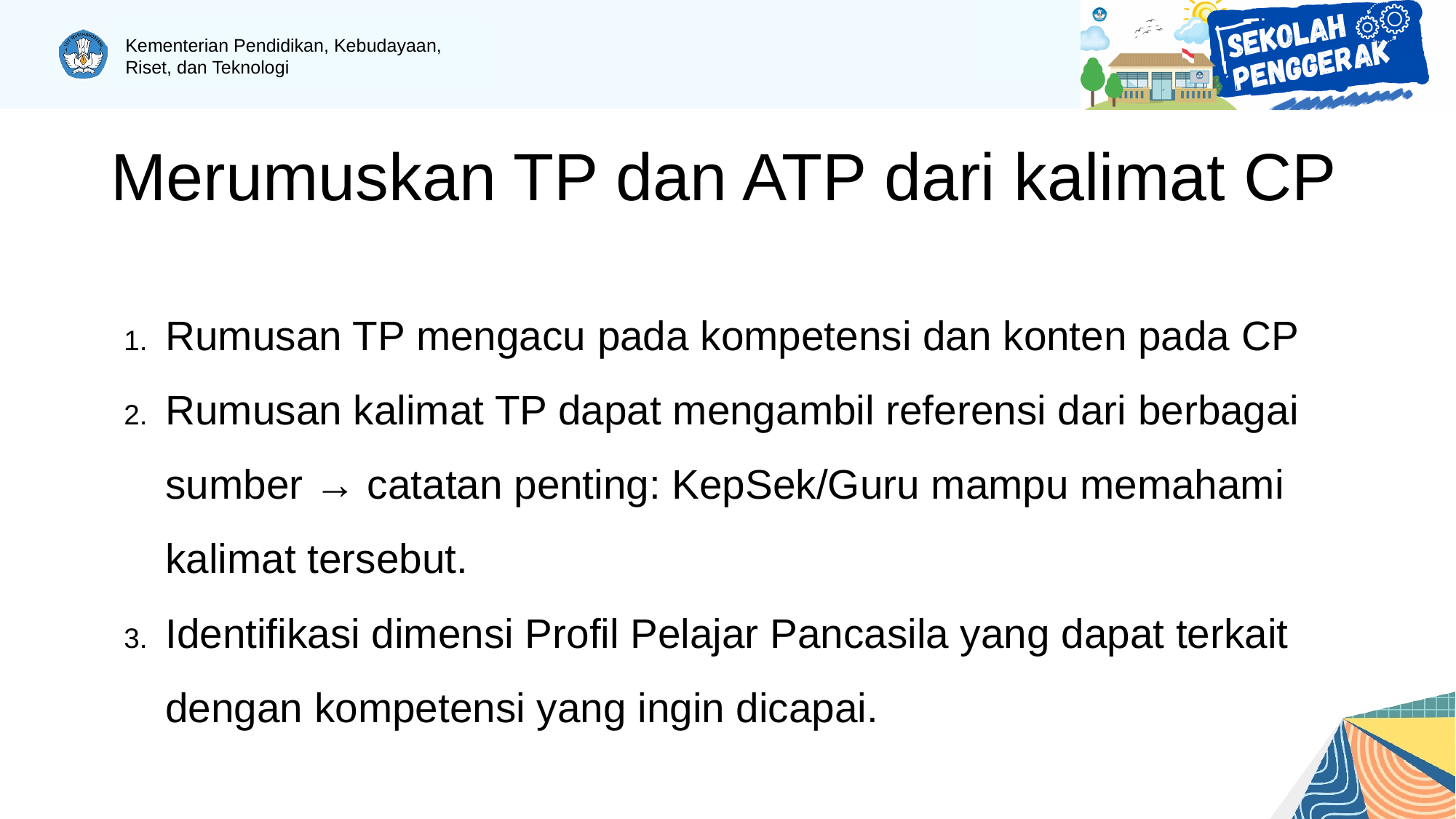

# Merumuskan TP dan ATP dari kalimat CP
Rumusan TP mengacu pada kompetensi dan konten pada CP
Rumusan kalimat TP dapat mengambil referensi dari berbagai sumber → catatan penting: KepSek/Guru mampu memahami kalimat tersebut.
Identifikasi dimensi Profil Pelajar Pancasila yang dapat terkait dengan kompetensi yang ingin dicapai.